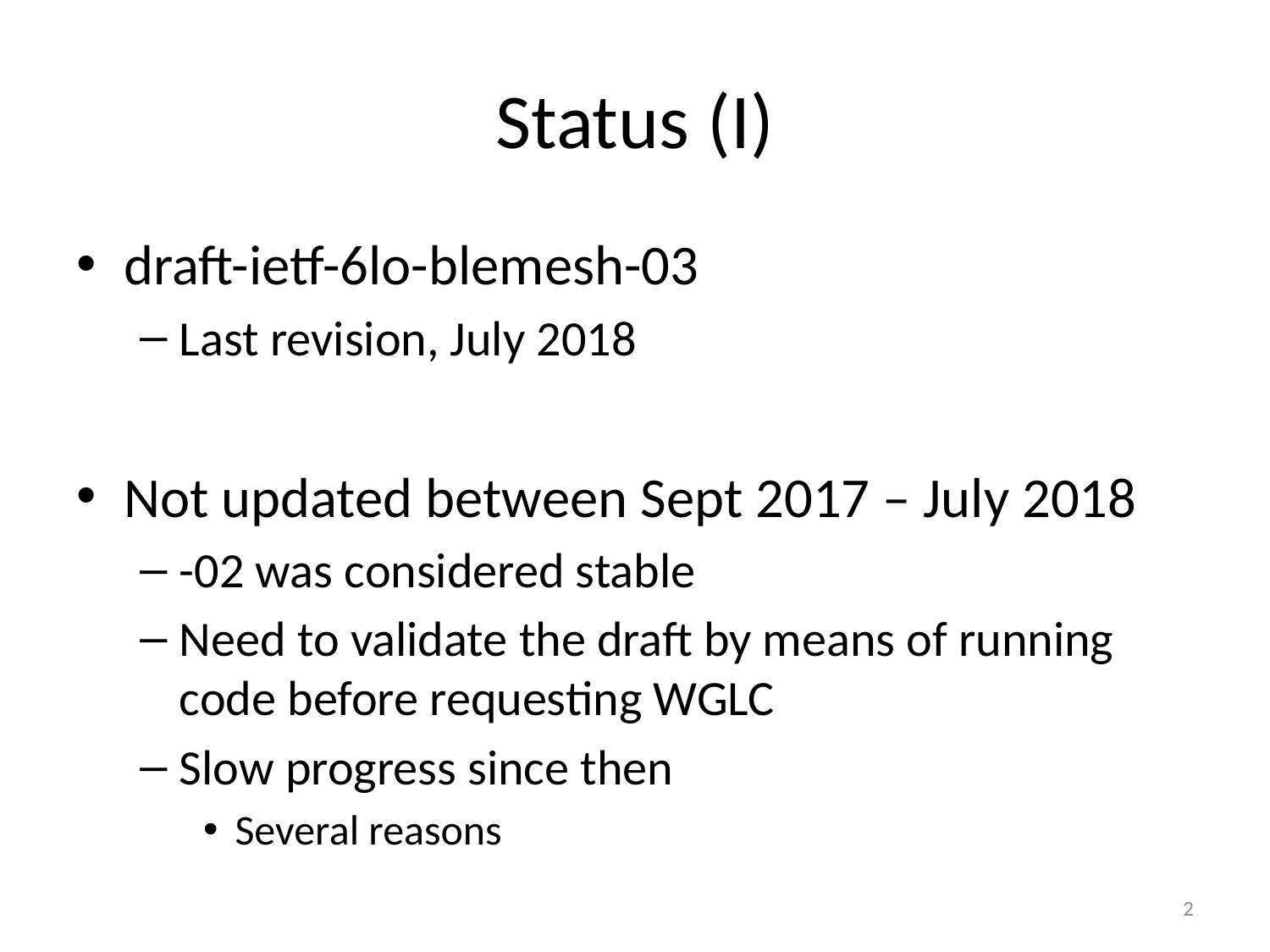

# Status (I)
draft-ietf-6lo-blemesh-03
Last revision, July 2018

Not updated between Sept 2017 – July 2018
-02 was considered stable
Need to validate the draft by means of running code before requesting WGLC
Slow progress since then
Several reasons

2